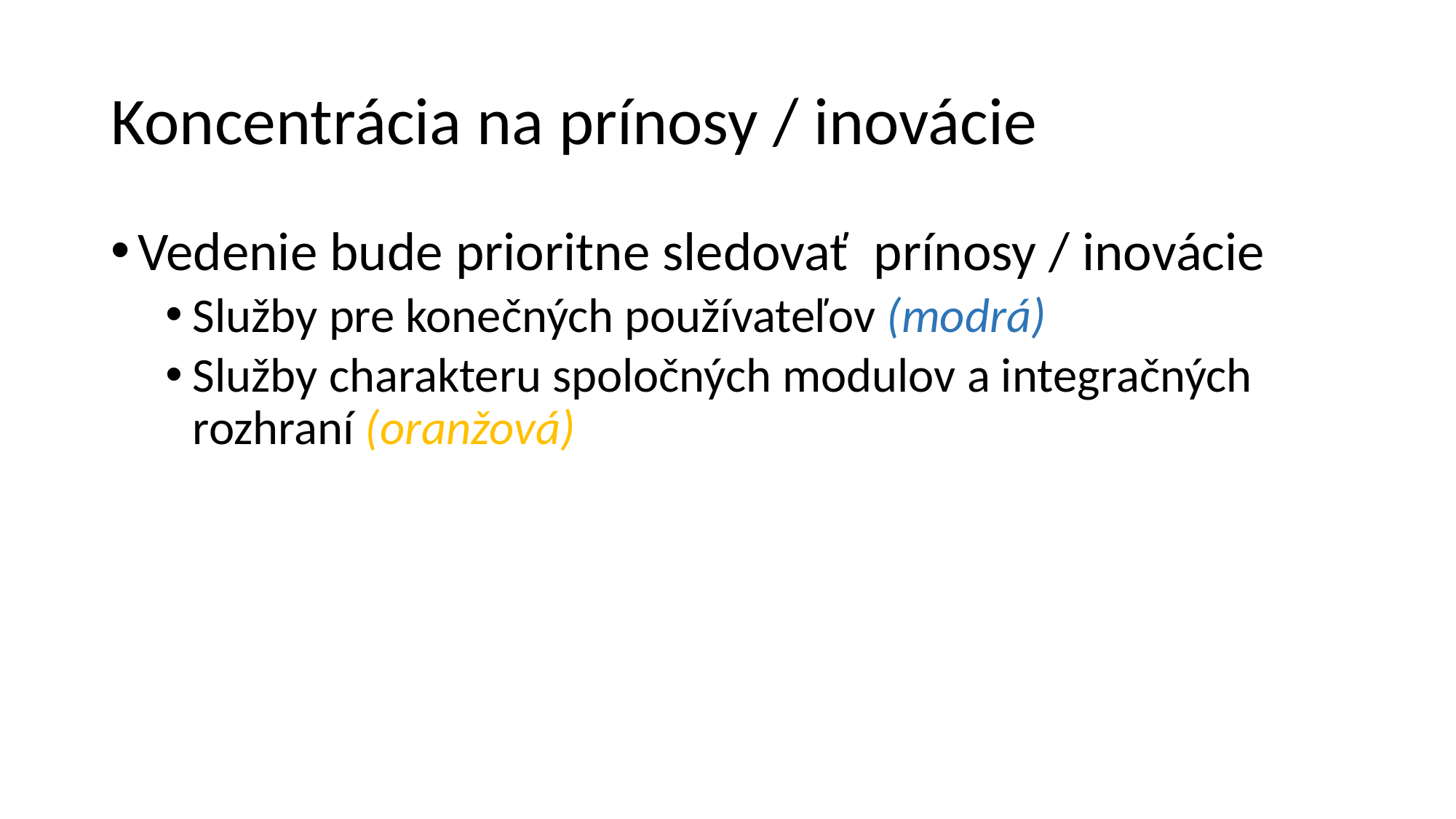

# Koncentrácia na prínosy / inovácie
Vedenie bude prioritne sledovať  prínosy / inovácie
Služby pre konečných používateľov (modrá)
Služby charakteru spoločných modulov a integračných rozhraní (oranžová)